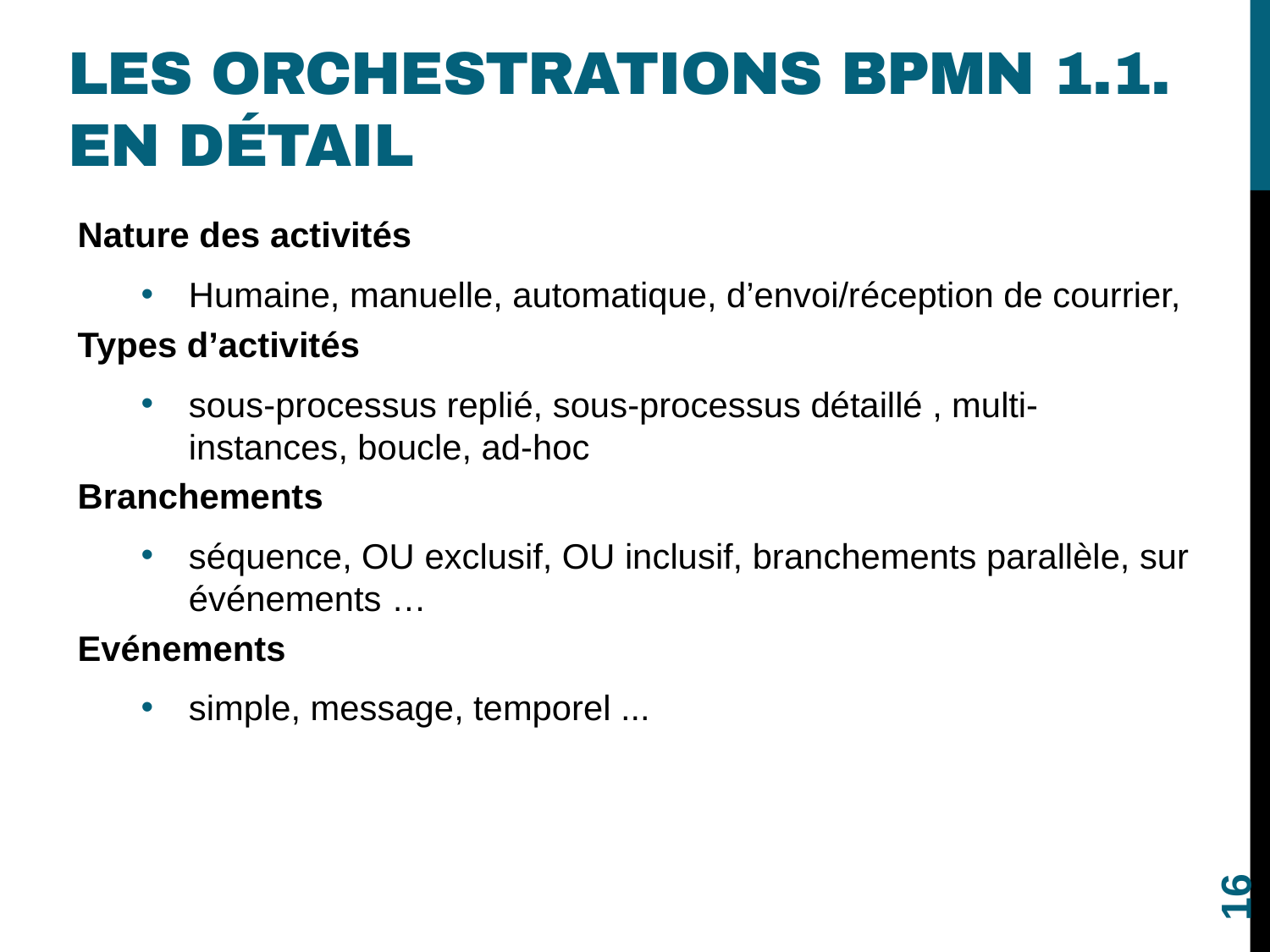

# Les orchestrations BPMN 1.1. en détail
Nature des activités
Humaine, manuelle, automatique, d’envoi/réception de courrier,
Types d’activités
sous-processus replié, sous-processus détaillé , multi-instances, boucle, ad-hoc
Branchements
séquence, OU exclusif, OU inclusif, branchements parallèle, sur événements …
Evénements
simple, message, temporel ...

16